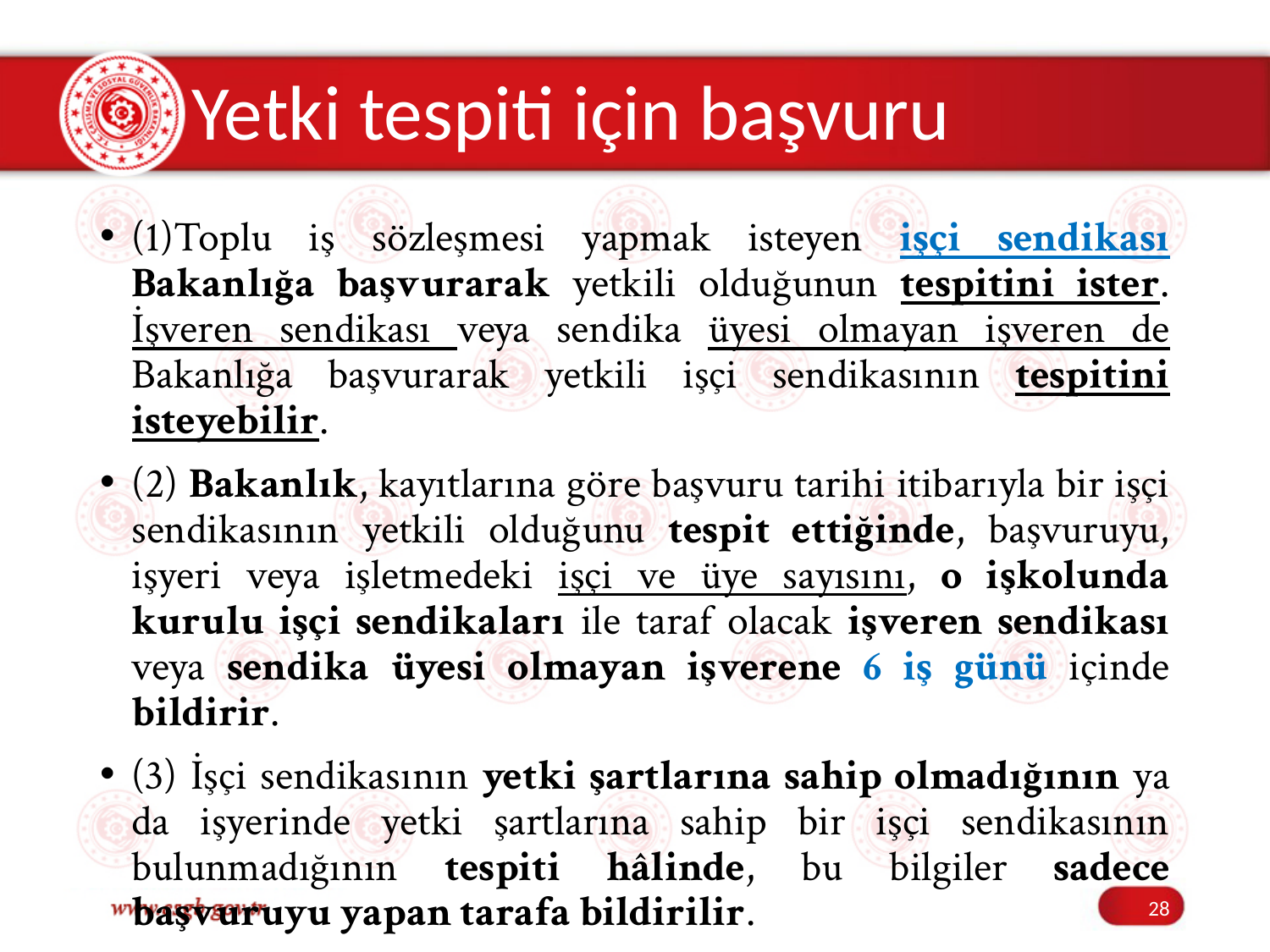

# Yetki tespiti için başvuru
(1)Toplu iş sözleşmesi yapmak isteyen işçi sendikası Bakanlığa başvurarak yetkili olduğunun tespitini ister. İşveren sendikası veya sendika üyesi olmayan işveren de Bakanlığa başvurarak yetkili işçi sendikasının tespitini isteyebilir.
(2) Bakanlık, kayıtlarına göre başvuru tarihi itibarıyla bir işçi sendikasının yetkili olduğunu tespit ettiğinde, başvuruyu, işyeri veya işletmedeki işçi ve üye sayısını, o işkolunda kurulu işçi sendikaları ile taraf olacak işveren sendikası veya sendika üyesi olmayan işverene 6 iş günü içinde bildirir.
(3) İşçi sendikasının yetki şartlarına sahip olmadığının ya da işyerinde yetki şartlarına sahip bir işçi sendikasının bulunmadığının tespiti hâlinde, bu bilgiler sadece başvuruyu yapan tarafa bildirilir.
28